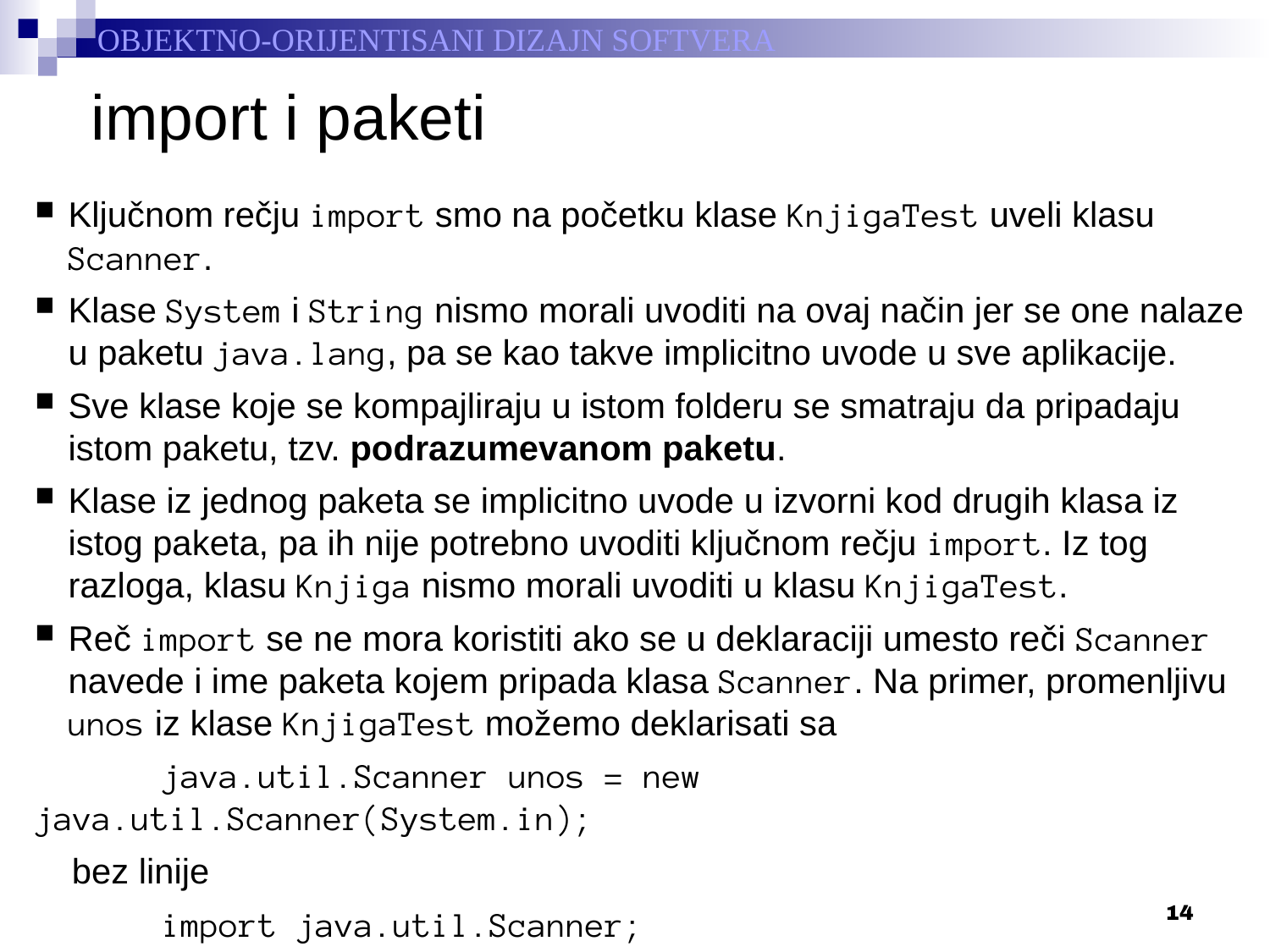

# import i paketi
Ključnom rečju import smo na početku klase KnjigaTest uveli klasu Scanner.
Klase System i String nismo morali uvoditi na ovaj način jer se one nalaze u paketu java.lang, pa se kao takve implicitno uvode u sve aplikacije.
Sve klase koje se kompajliraju u istom folderu se smatraju da pripadaju istom paketu, tzv. podrazumevanom paketu.
Klase iz jednog paketa se implicitno uvode u izvorni kod drugih klasa iz istog paketa, pa ih nije potrebno uvoditi ključnom rečju import. Iz tog razloga, klasu Knjiga nismo morali uvoditi u klasu KnjigaTest.
Reč import se ne mora koristiti ako se u deklaraciji umesto reči Scanner navede i ime paketa kojem pripada klasa Scanner. Na primer, promenljivu unos iz klase KnjigaTest možemo deklarisati sa
	java.util.Scanner unos = new java.util.Scanner(System.in);
	bez linije
	import java.util.Scanner;
14